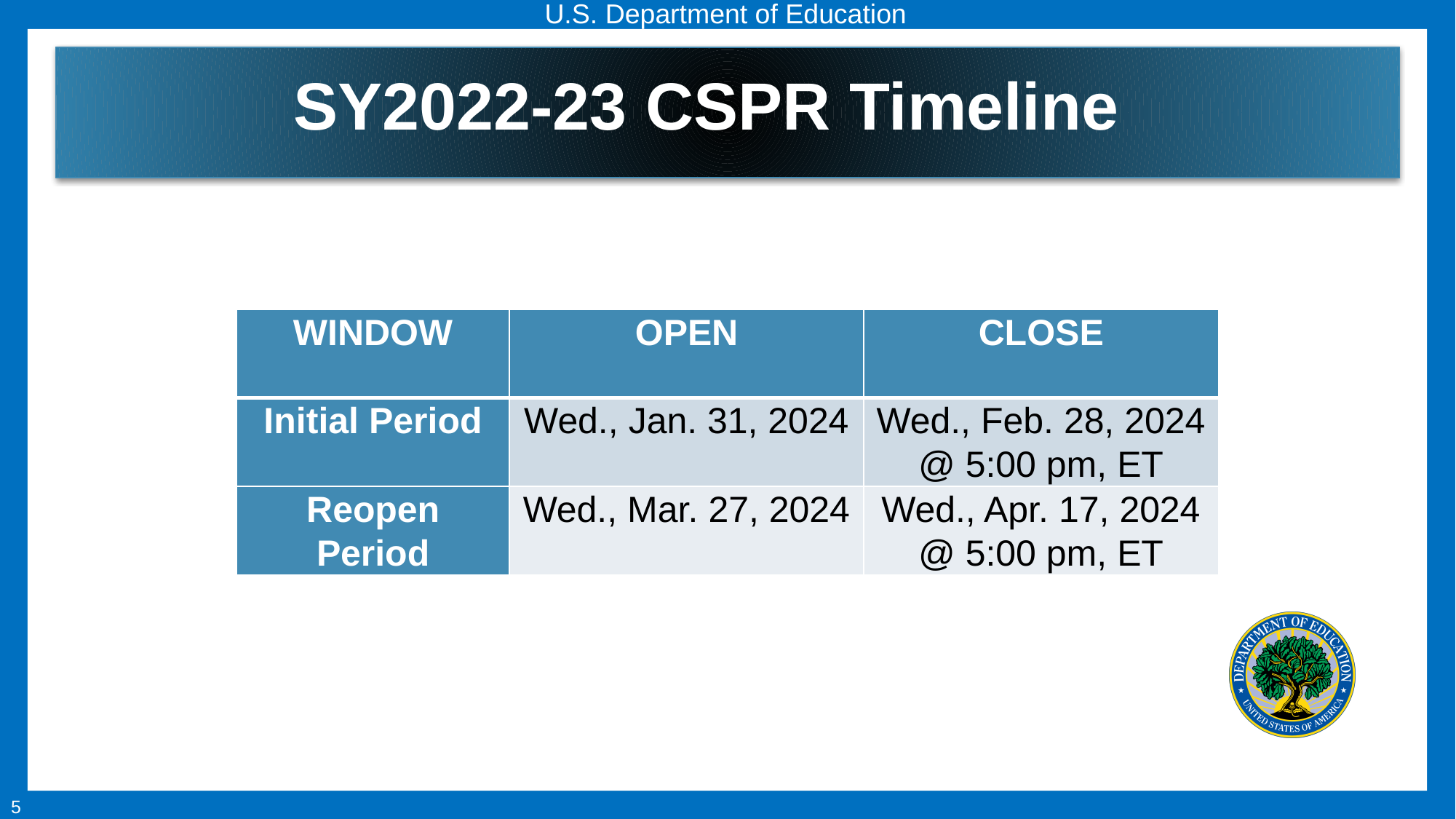

SY2022-23 CSPR Timeline
| WINDOW | OPEN | CLOSE |
| --- | --- | --- |
| Initial Period | Wed., Jan. 31, 2024 | Wed., Feb. 28, 2024 @ 5:00 pm, ET |
| Reopen Period | Wed., Mar. 27, 2024 | Wed., Apr. 17, 2024 @ 5:00 pm, ET |
5